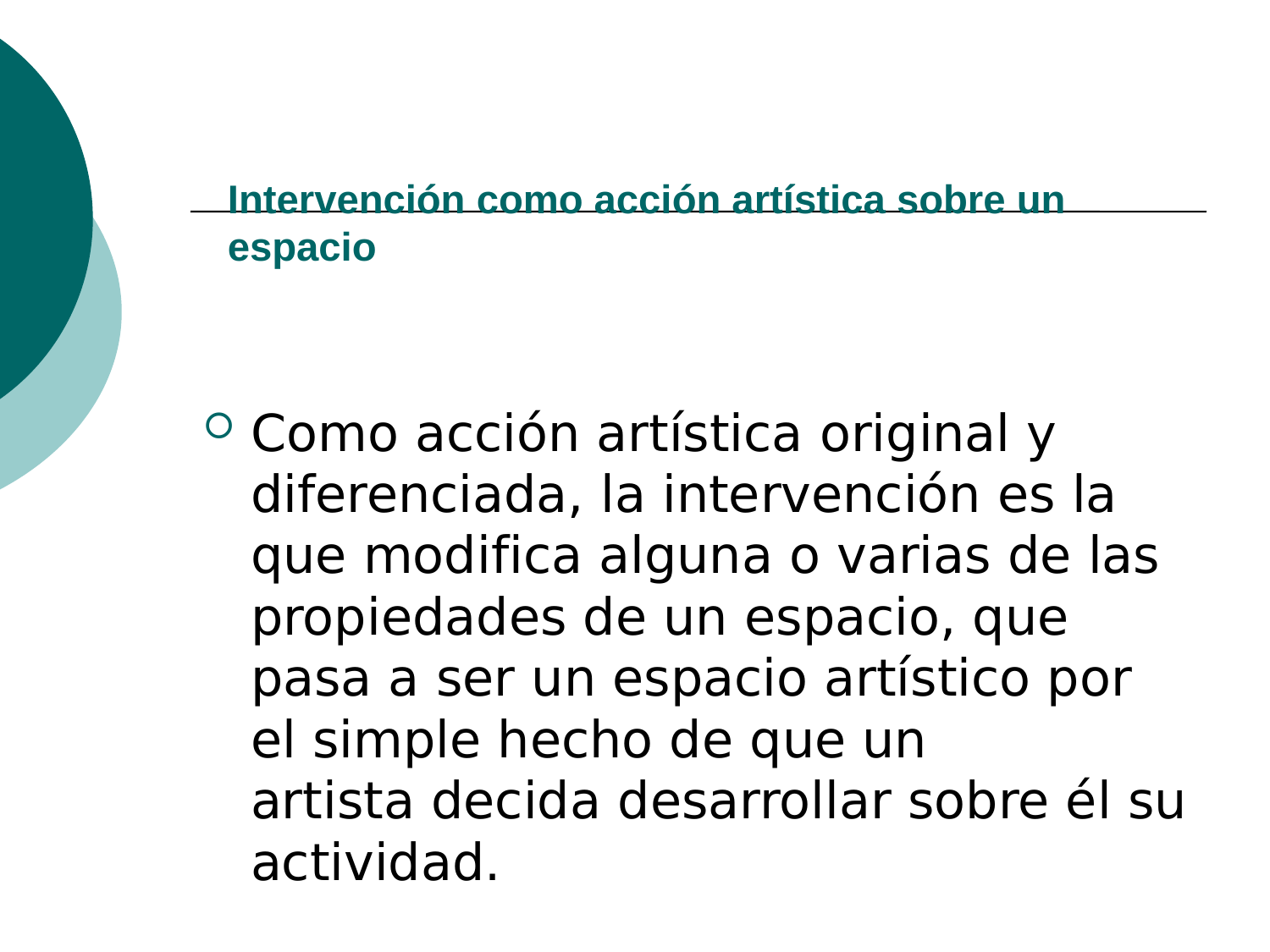

Intervención como acción artística sobre un espacio
Como acción artística original y diferenciada, la intervención es la que modifica alguna o varias de las propiedades de un espacio, que pasa a ser un espacio artístico por el simple hecho de que un artista decida desarrollar sobre él su actividad.